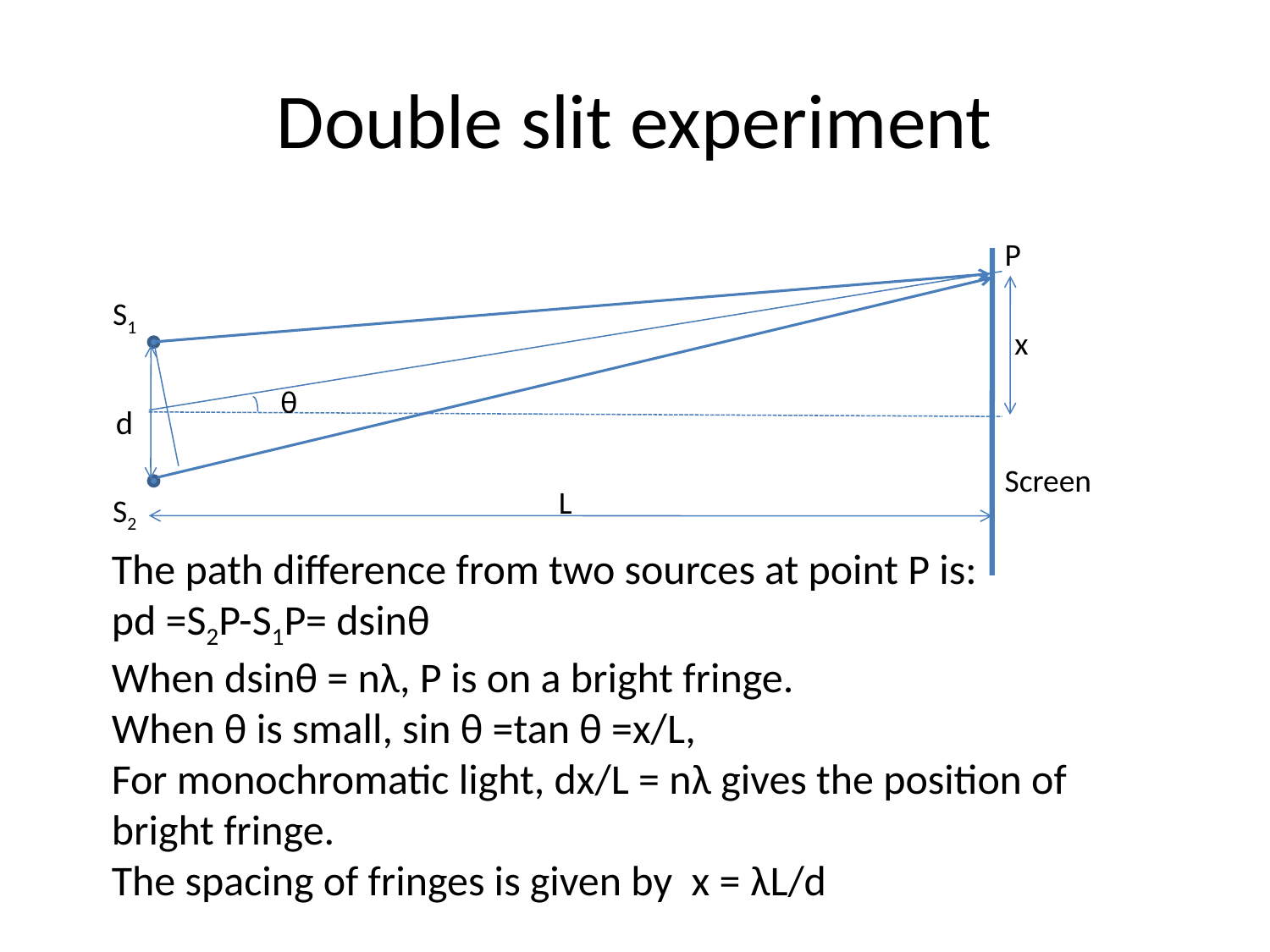

# Double slit experiment
P
S1
x

d
θ

Screen

L
S2
The path difference from two sources at point P is:
pd =S2P-S1P= dsinθ
When dsinθ = nλ, P is on a bright fringe.
When θ is small, sin θ =tan θ =x/L,
For monochromatic light, dx/L = nλ gives the position of bright fringe.
The spacing of fringes is given by  x = λL/d